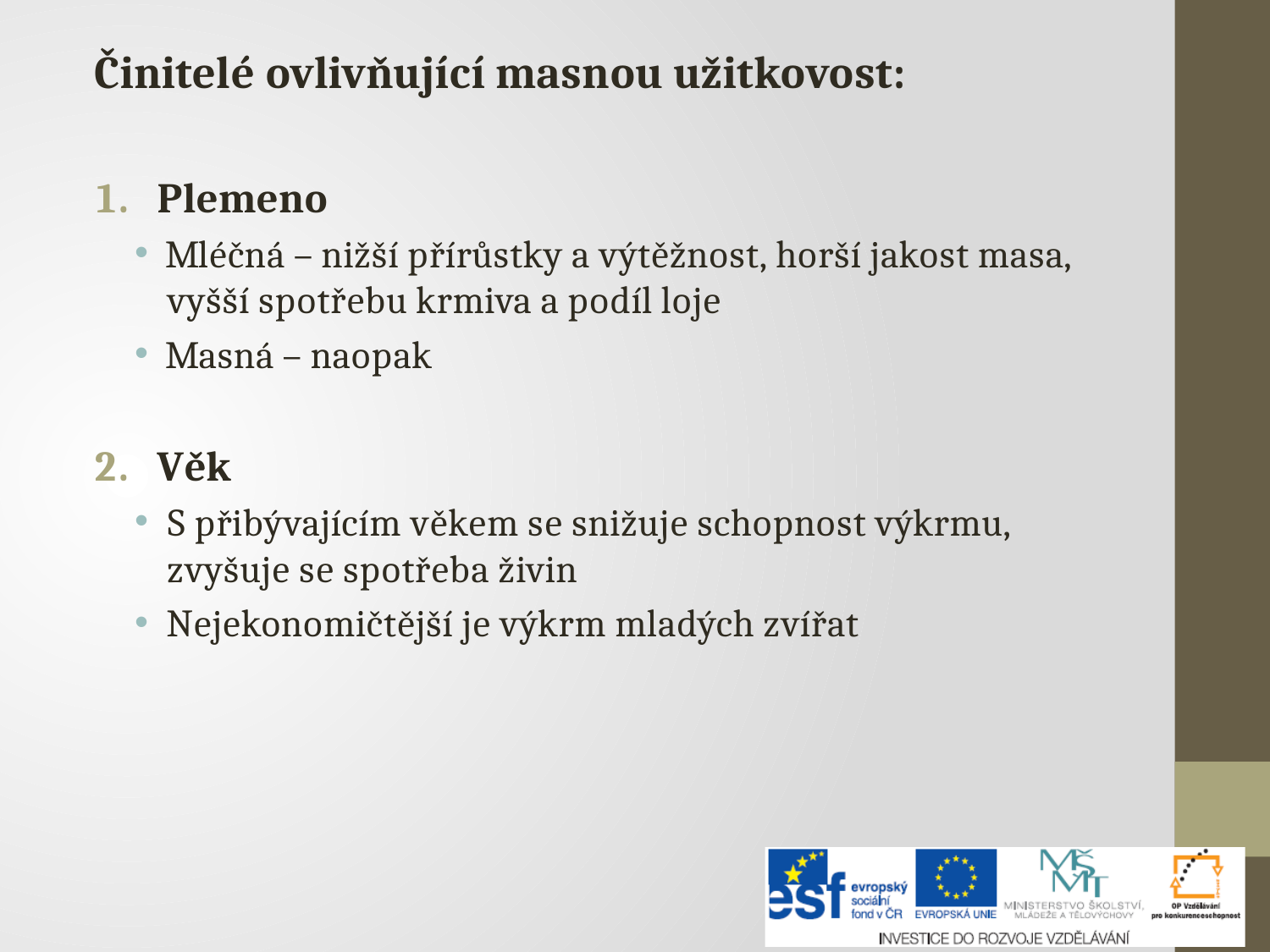

Činitelé ovlivňující masnou užitkovost:

Plemeno
Mléčná – nižší přírůstky a výtěžnost, horší jakost masa, vyšší spotřebu krmiva a podíl loje
Masná – naopak

Věk
S přibývajícím věkem se snižuje schopnost výkrmu, zvyšuje se spotřeba živin
Nejekonomičtější je výkrm mladých zvířat